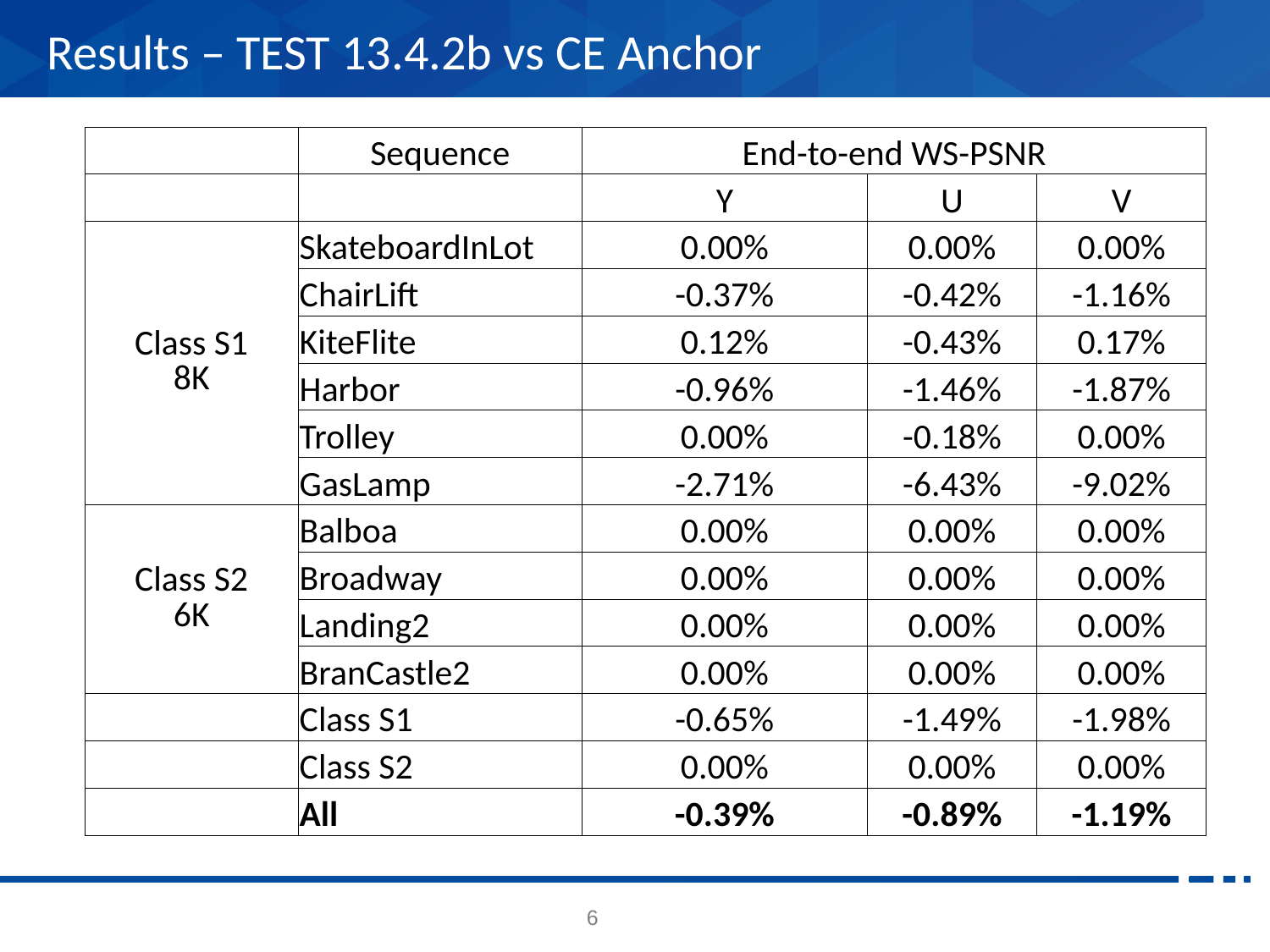

# Results – TEST 13.4.2b vs CE Anchor
|  | Sequence | End-to-end WS-PSNR |  |  |
| --- | --- | --- | --- | --- |
|  |  | Y | U | V |
| Class S1 8K | SkateboardInLot | 0.00% | 0.00% | 0.00% |
|  | ChairLift | -0.37% | -0.42% | -1.16% |
|  | KiteFlite | 0.12% | -0.43% | 0.17% |
|  | Harbor | -0.96% | -1.46% | -1.87% |
|  | Trolley | 0.00% | -0.18% | 0.00% |
|  | GasLamp | -2.71% | -6.43% | -9.02% |
| Class S2 6K | Balboa | 0.00% | 0.00% | 0.00% |
|  | Broadway | 0.00% | 0.00% | 0.00% |
|  | Landing2 | 0.00% | 0.00% | 0.00% |
|  | BranCastle2 | 0.00% | 0.00% | 0.00% |
|  | Class S1 | -0.65% | -1.49% | -1.98% |
|  | Class S2 | 0.00% | 0.00% | 0.00% |
|  | All | -0.39% | -0.89% | -1.19% |